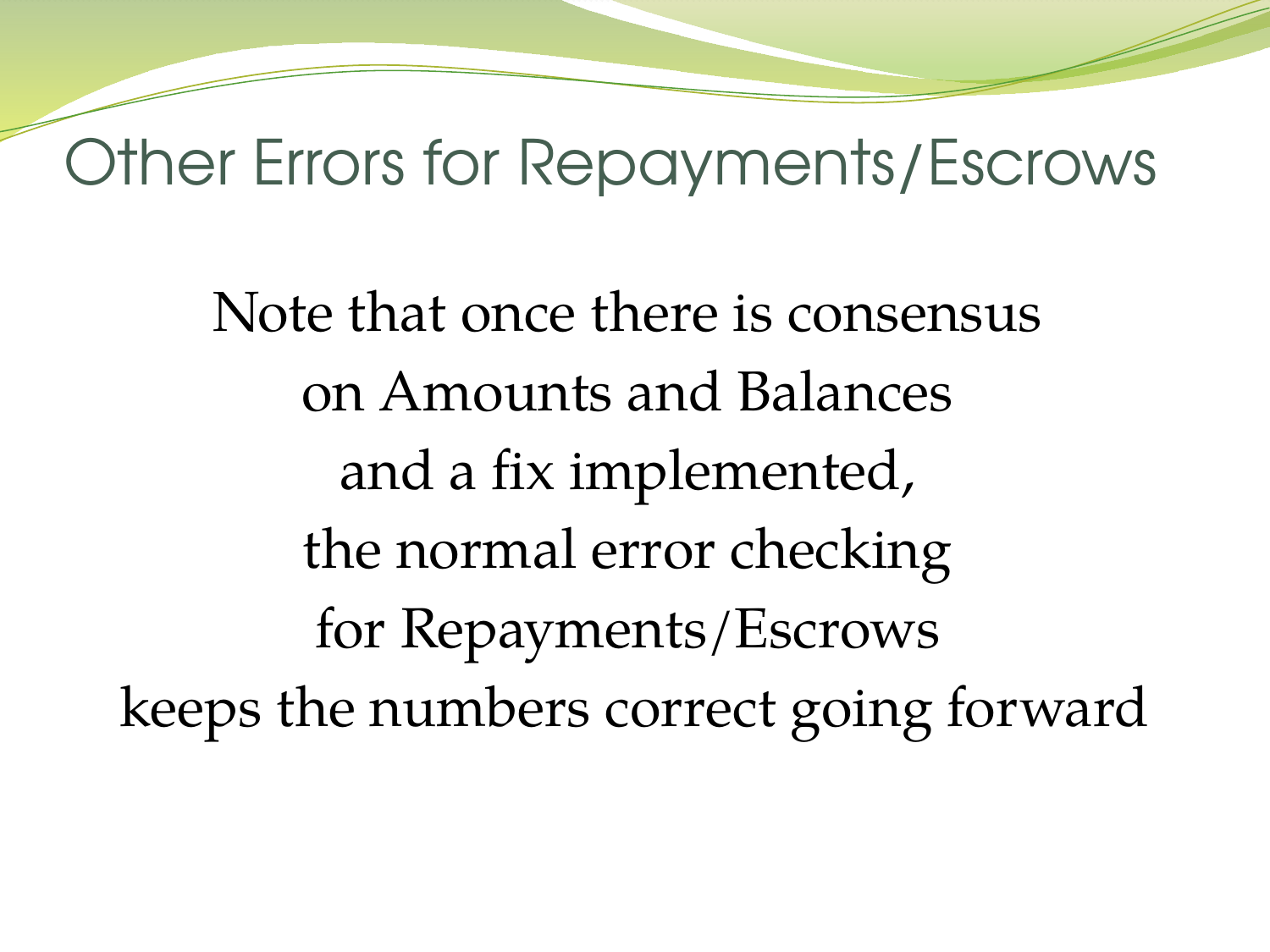

# Other Errors for Repayments/Escrows
Note that once there is consensus
on Amounts and Balances
and a fix implemented,
the normal error checking
for Repayments/Escrows
keeps the numbers correct going forward